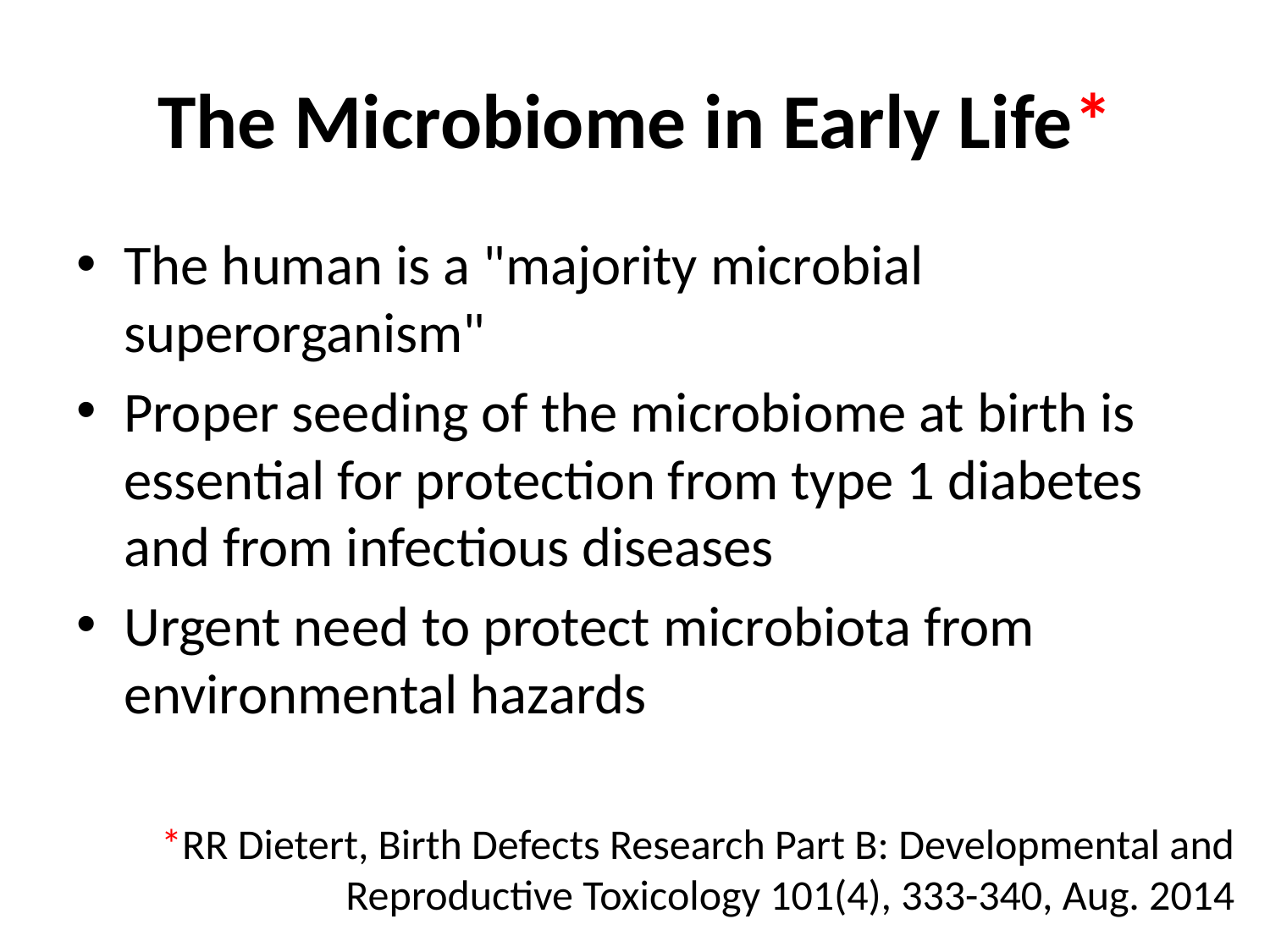

# The Microbiome in Early Life*
The human is a "majority microbial superorganism"
Proper seeding of the microbiome at birth is essential for protection from type 1 diabetes and from infectious diseases
Urgent need to protect microbiota from environmental hazards
*RR Dietert, Birth Defects Research Part B: Developmental and
Reproductive Toxicology 101(4), 333-340, Aug. 2014